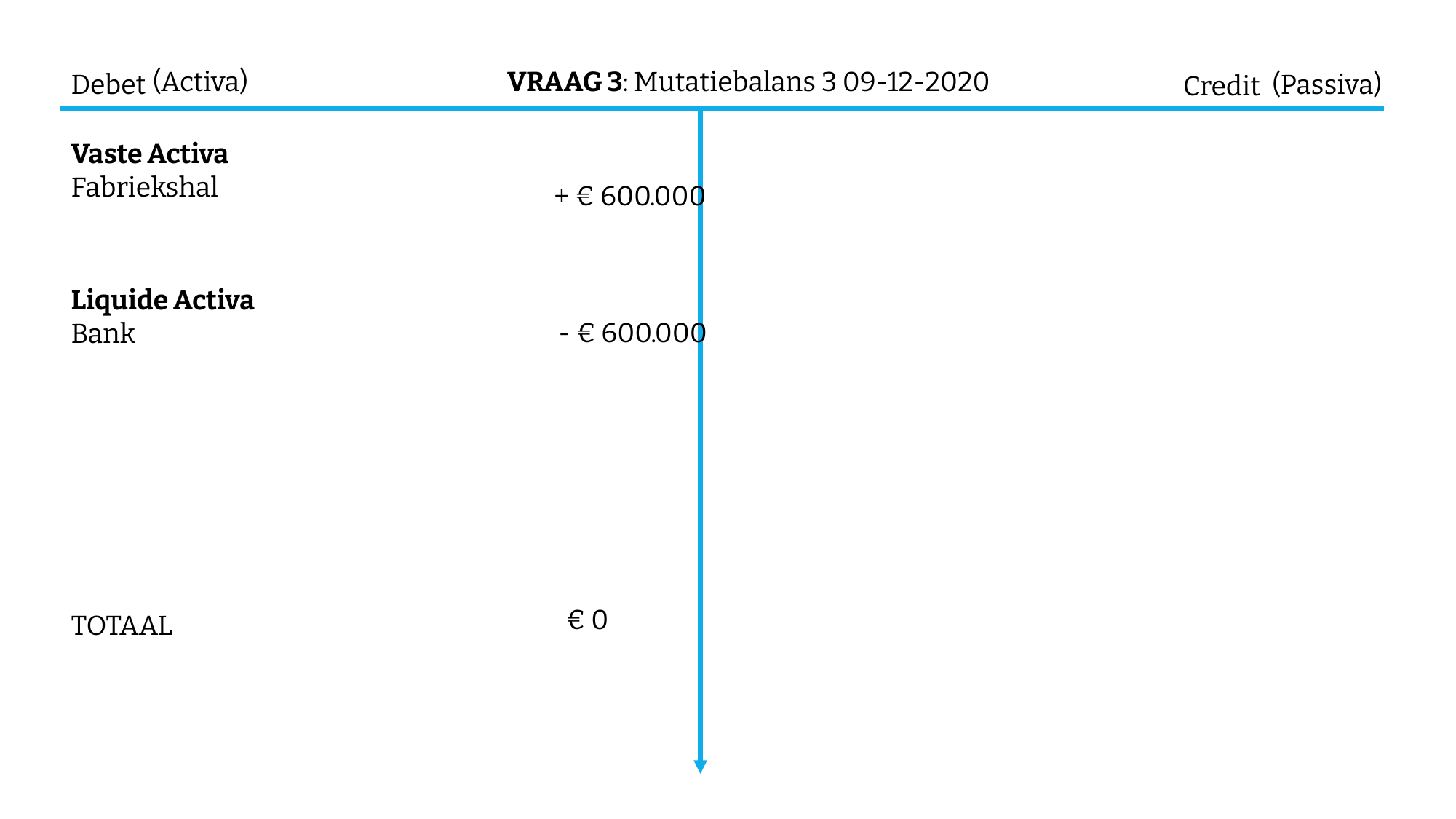

(Activa)
VRAAG 3: Mutatiebalans 3 09-12-2020
Debet
(Passiva)
Credit
Vaste Activa
Fabriekshal
+ € 600.000
Liquide Activa
- € 600.000
Bank
€ 0
TOTAAL